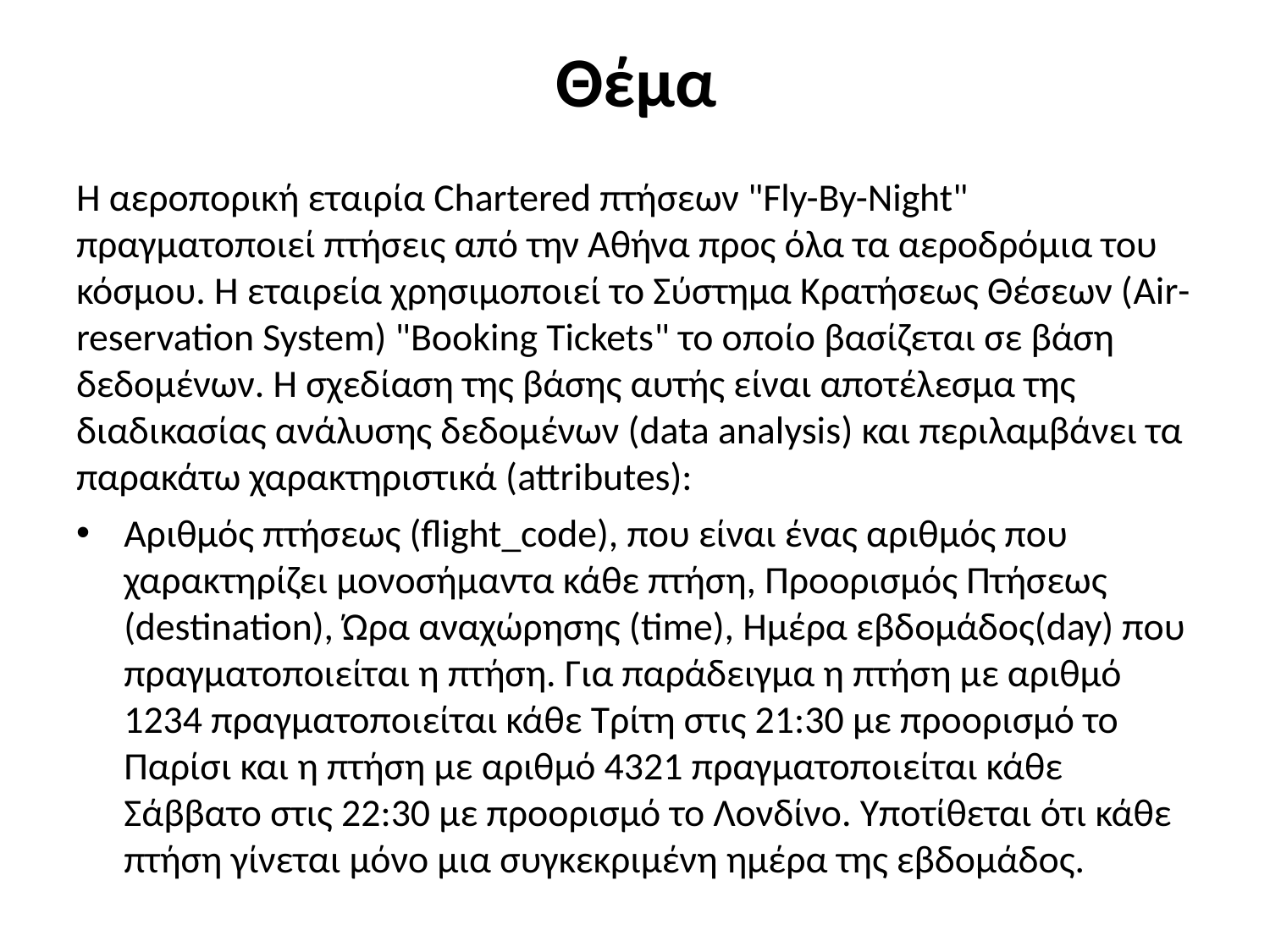

# Θέμα
Η αεροπορική εταιρία Chartered πτήσεων "Fly-By-Night" πραγματοποιεί πτήσεις από την Αθήνα προς όλα τα αεροδρόμια του κόσμου. Η εταιρεία χρησιμοποιεί το Σύστημα Κρατήσεως Θέσεων (Air-reservation System) "Booking Tickets" το οποίο βασίζεται σε βάση δεδομένων. Η σχεδίαση της βάσης αυτής είναι αποτέλεσμα της διαδικασίας ανάλυσης δεδομένων (data analysis) και περιλαμβάνει τα παρακάτω χαρακτηριστικά (attributes):
Αριθμός πτήσεως (flight_code), που είναι ένας αριθμός που χαρακτηρίζει μονοσήμαντα κάθε πτήση, Προορισμός Πτήσεως (destination), Ώρα αναχώρησης (time), Ημέρα εβδομάδος(day) που πραγματοποιείται η πτήση. Για παράδειγμα η πτήση με αριθμό 1234 πραγματοποιείται κάθε Τρίτη στις 21:30 με προορισμό το Παρίσι και η πτήση με αριθμό 4321 πραγματοποιείται κάθε Σάββατο στις 22:30 με προορισμό το Λονδίνο. Υποτίθεται ότι κάθε πτήση γίνεται μόνο μια συγκεκριμένη ημέρα της εβδομάδος.